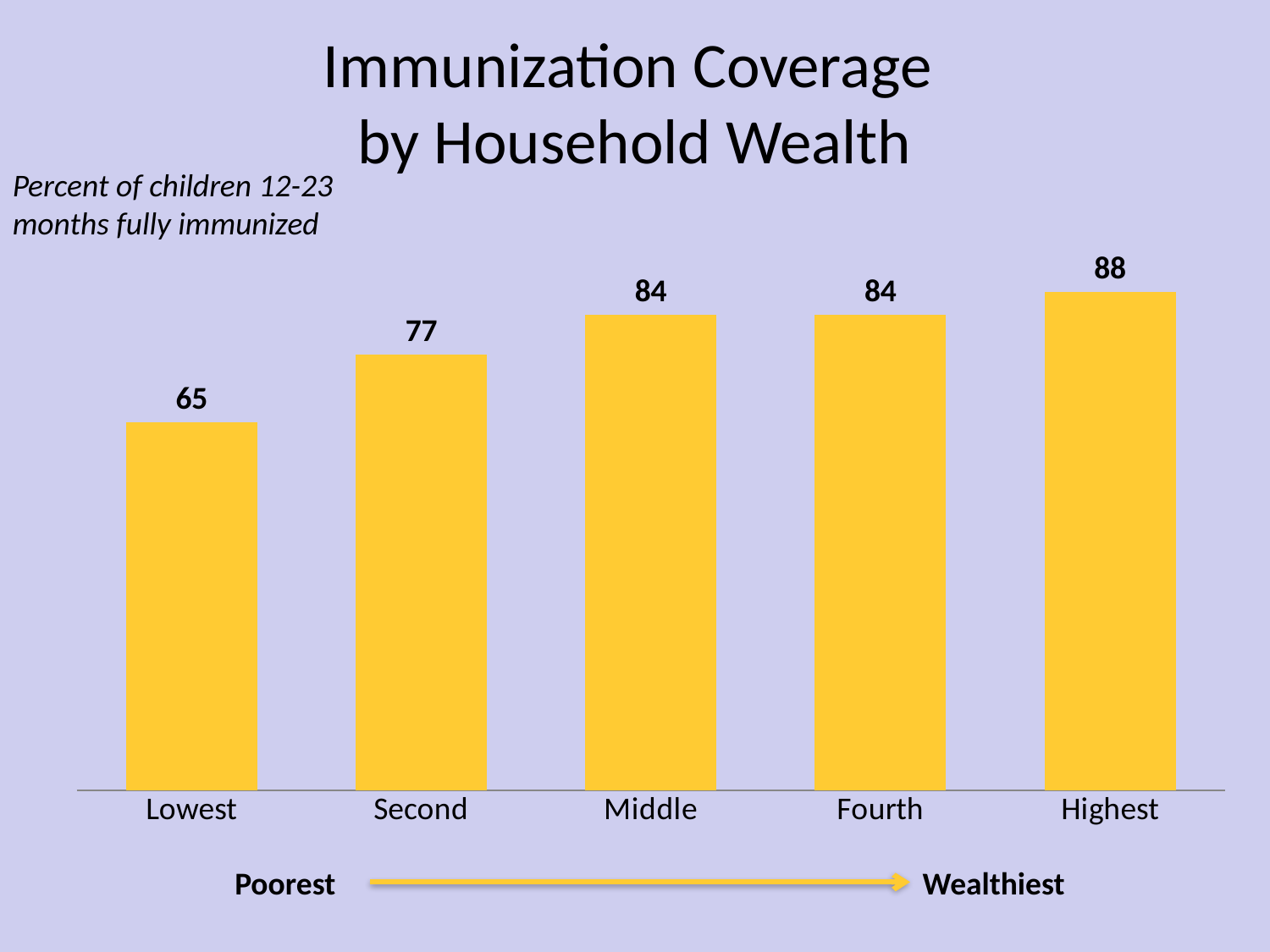

# Immunization Coverage by Household Wealth
Percent of children 12-23 months fully immunized

### Chart

| Category | Series 1 |
|---|---|
| Lowest | 65.0 |
| Second | 77.0 |
| Middle | 84.0 |
| Fourth | 84.0 |
| Highest | 88.0 |
Poorest
Wealthiest